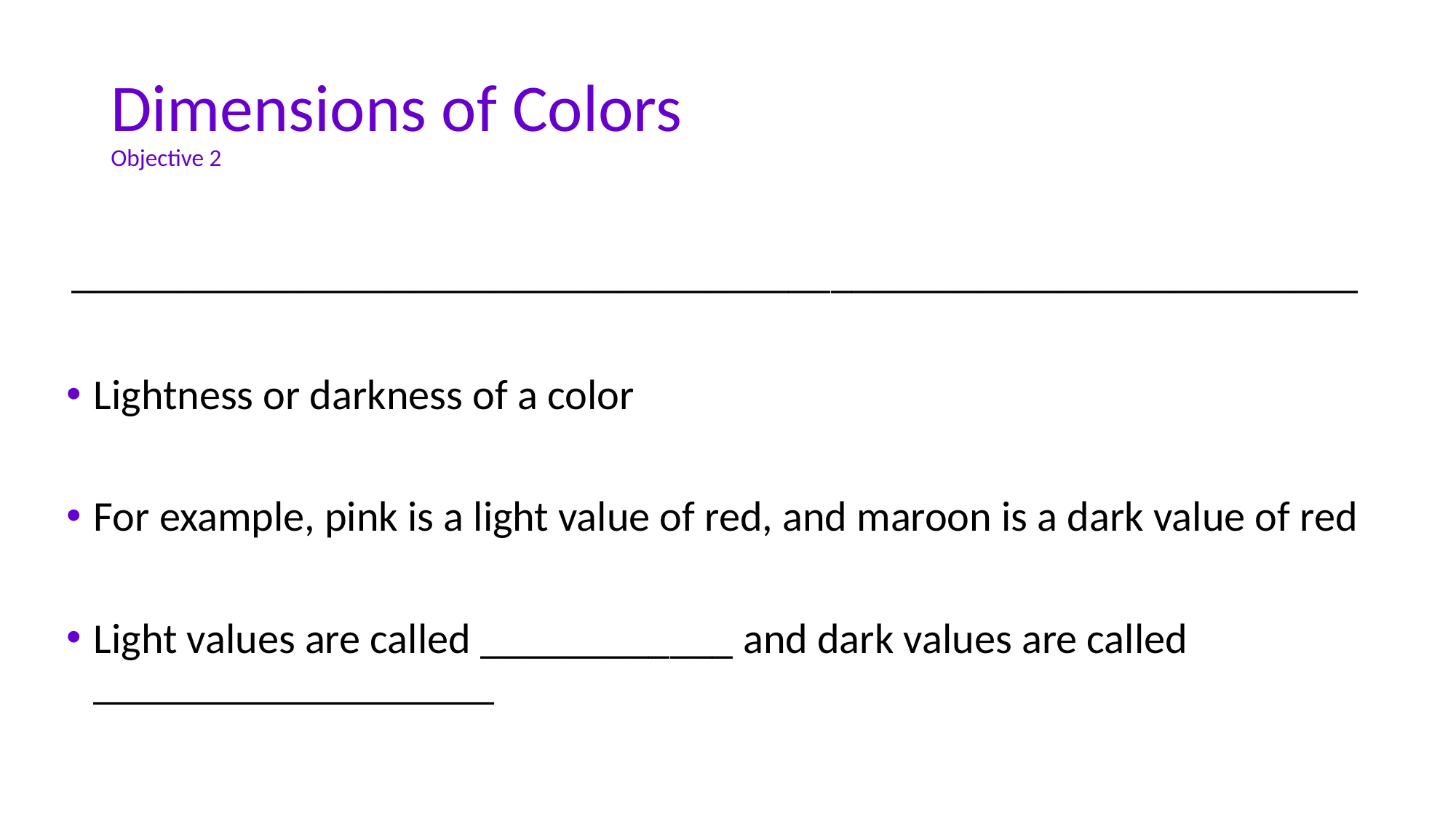

# Dimensions of Colors Objective 2
_____________________________________________________________

Lightness or darkness of a color

For example, pink is a light value of red, and maroon is a dark value of red

Light values are called ____________ and dark values are called ___________________